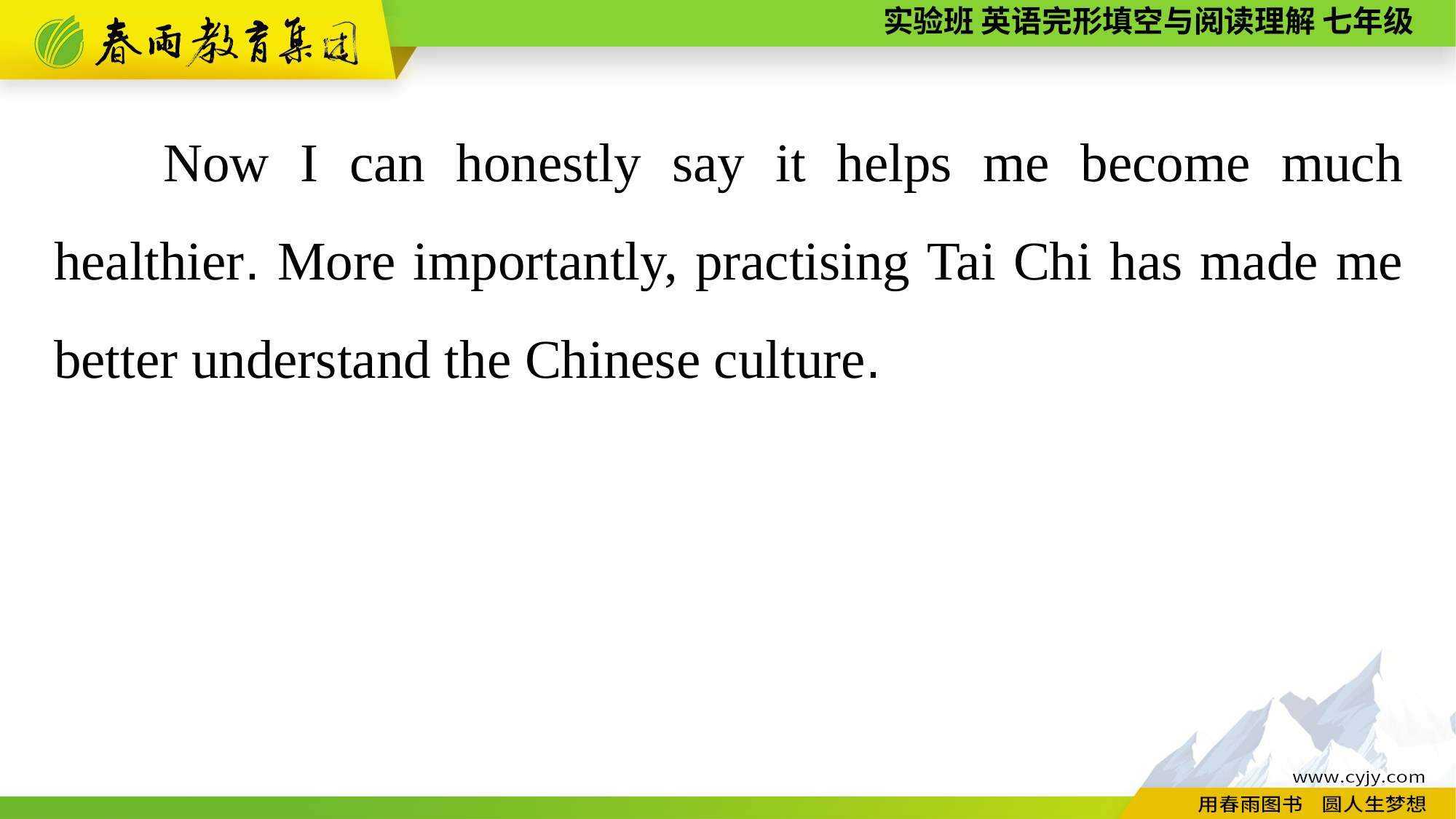

Now I can honestly say it helps me become much healthier. More importantly, practising Tai Chi has made me better understand the Chinese culture.